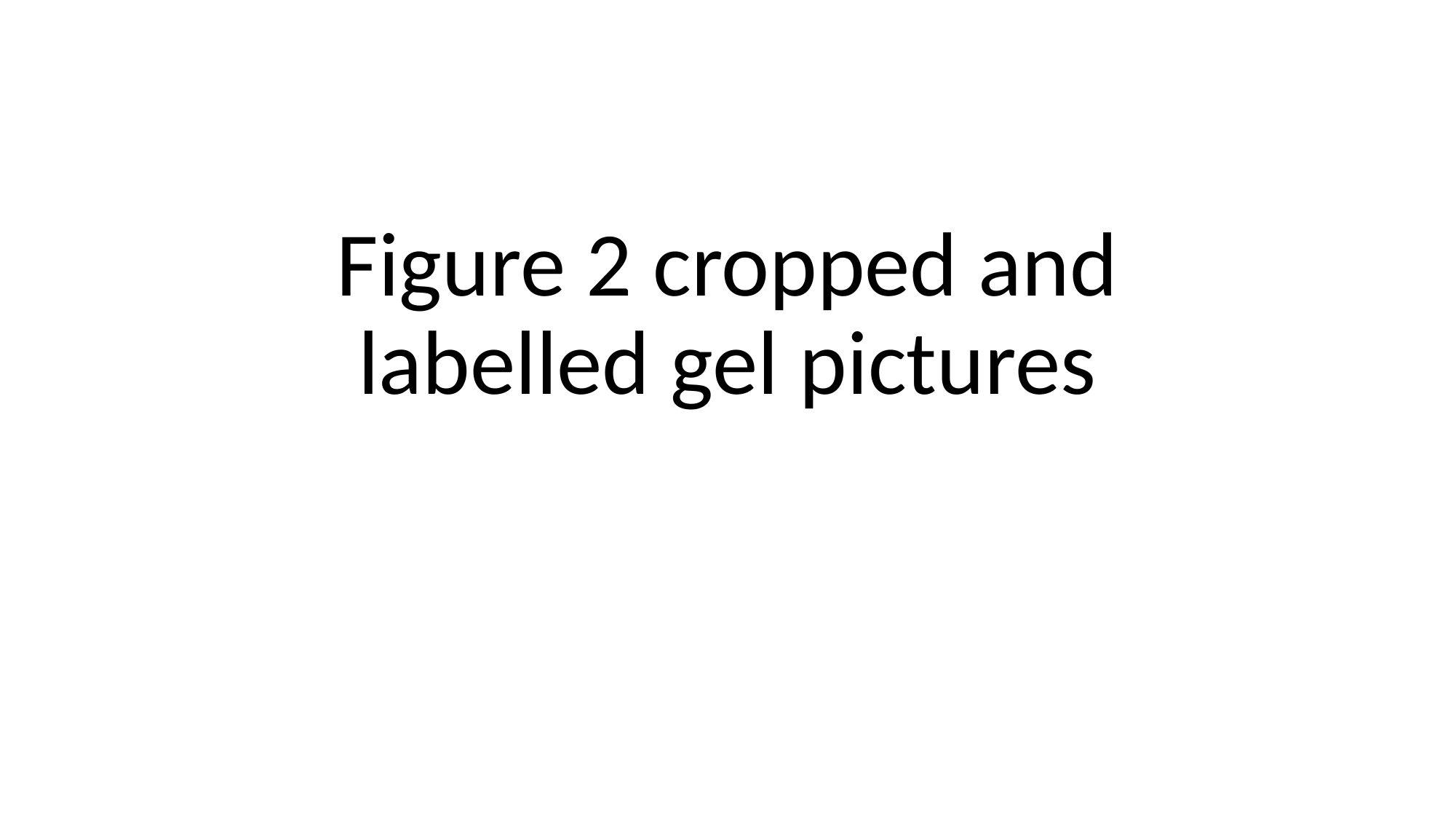

# Figure 2 cropped and labelled gel pictures